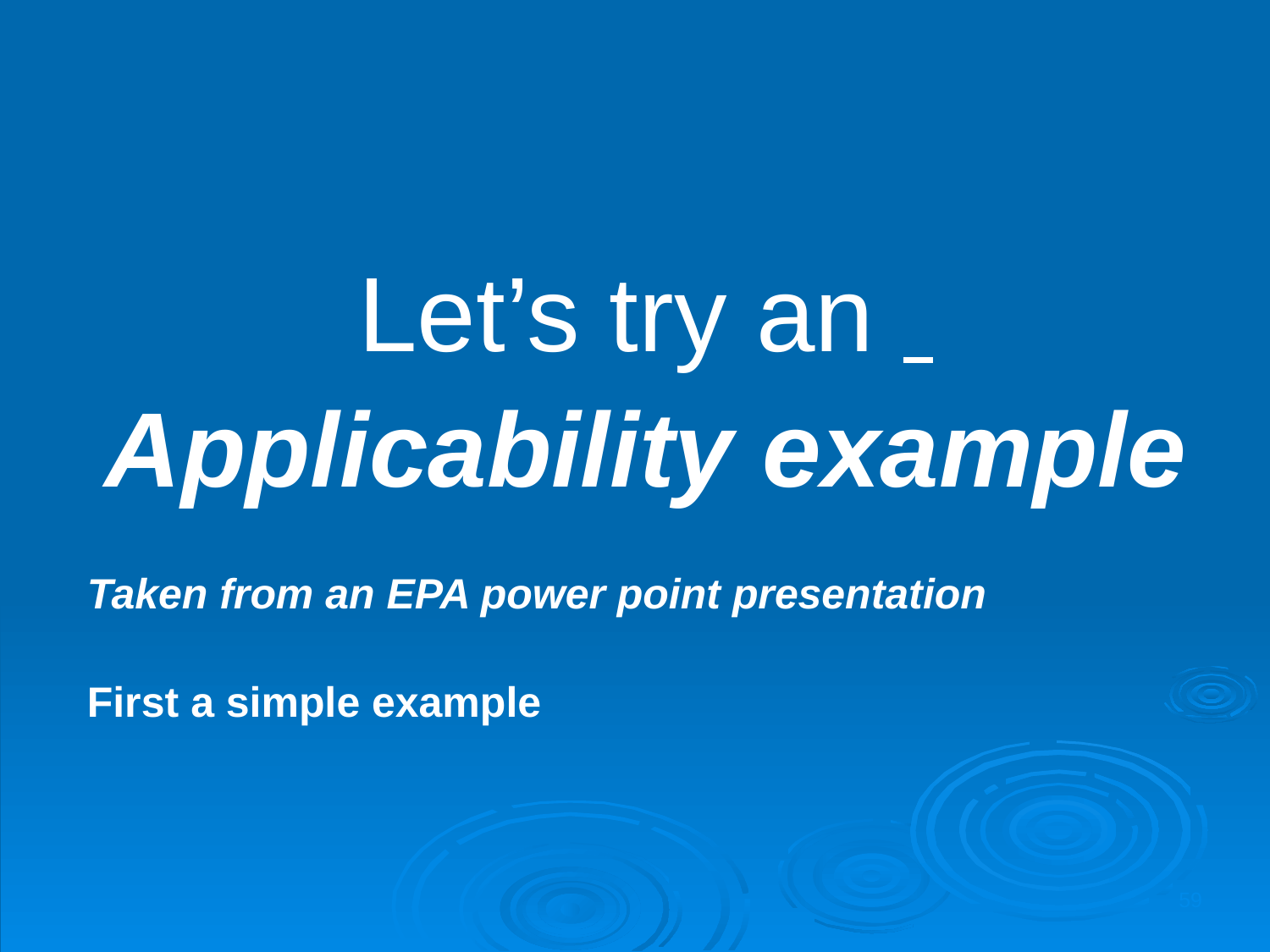

Let’s try an
Applicability example

Taken from an EPA power point presentation

First a simple example

59